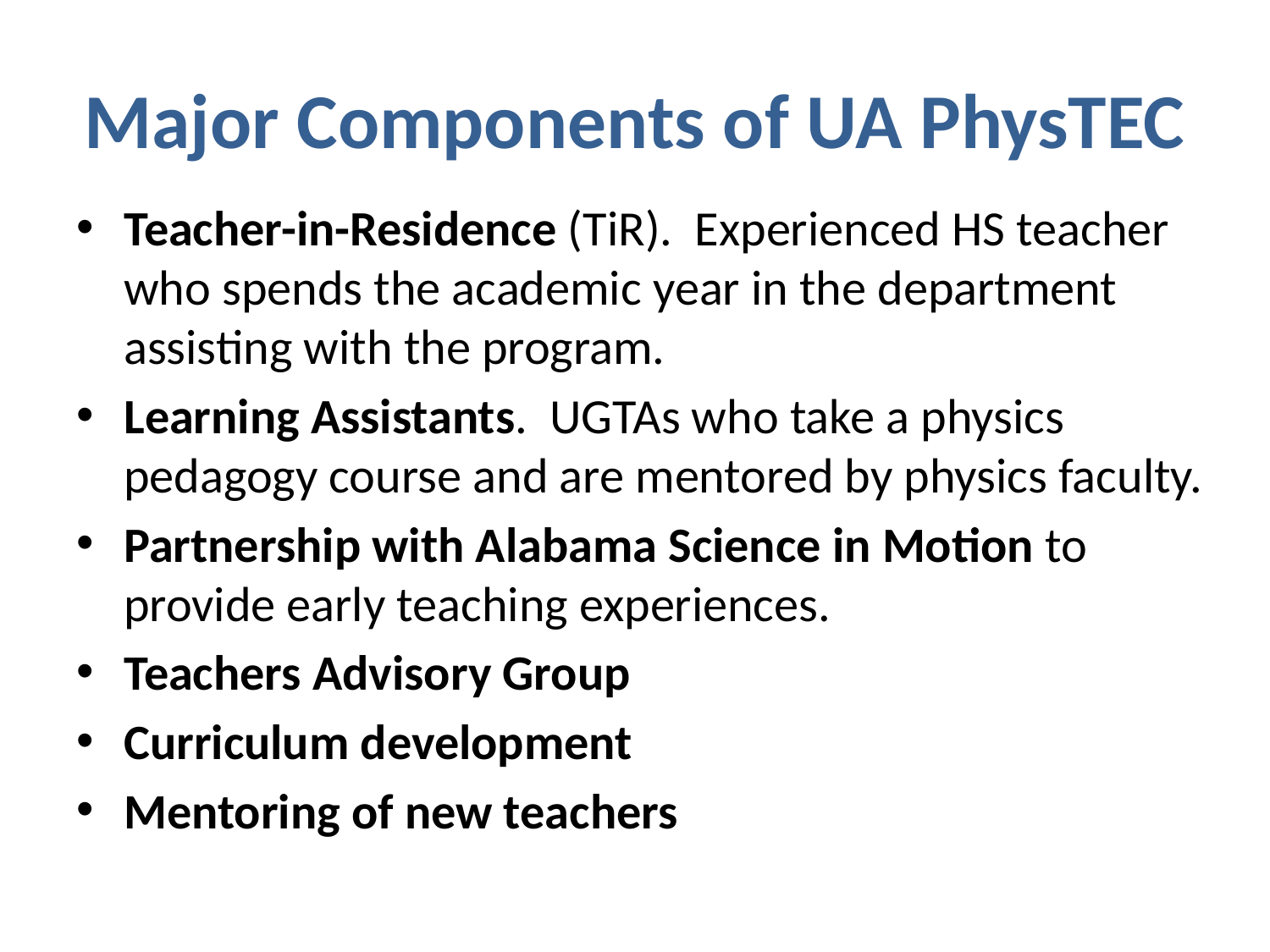

# Major Components of UA PhysTEC
Teacher-in-Residence (TiR).  Experienced HS teacher who spends the academic year in the department assisting with the program.
Learning Assistants.  UGTAs who take a physics pedagogy course and are mentored by physics faculty.
Partnership with Alabama Science in Motion to provide early teaching experiences.
Teachers Advisory Group
Curriculum development
Mentoring of new teachers